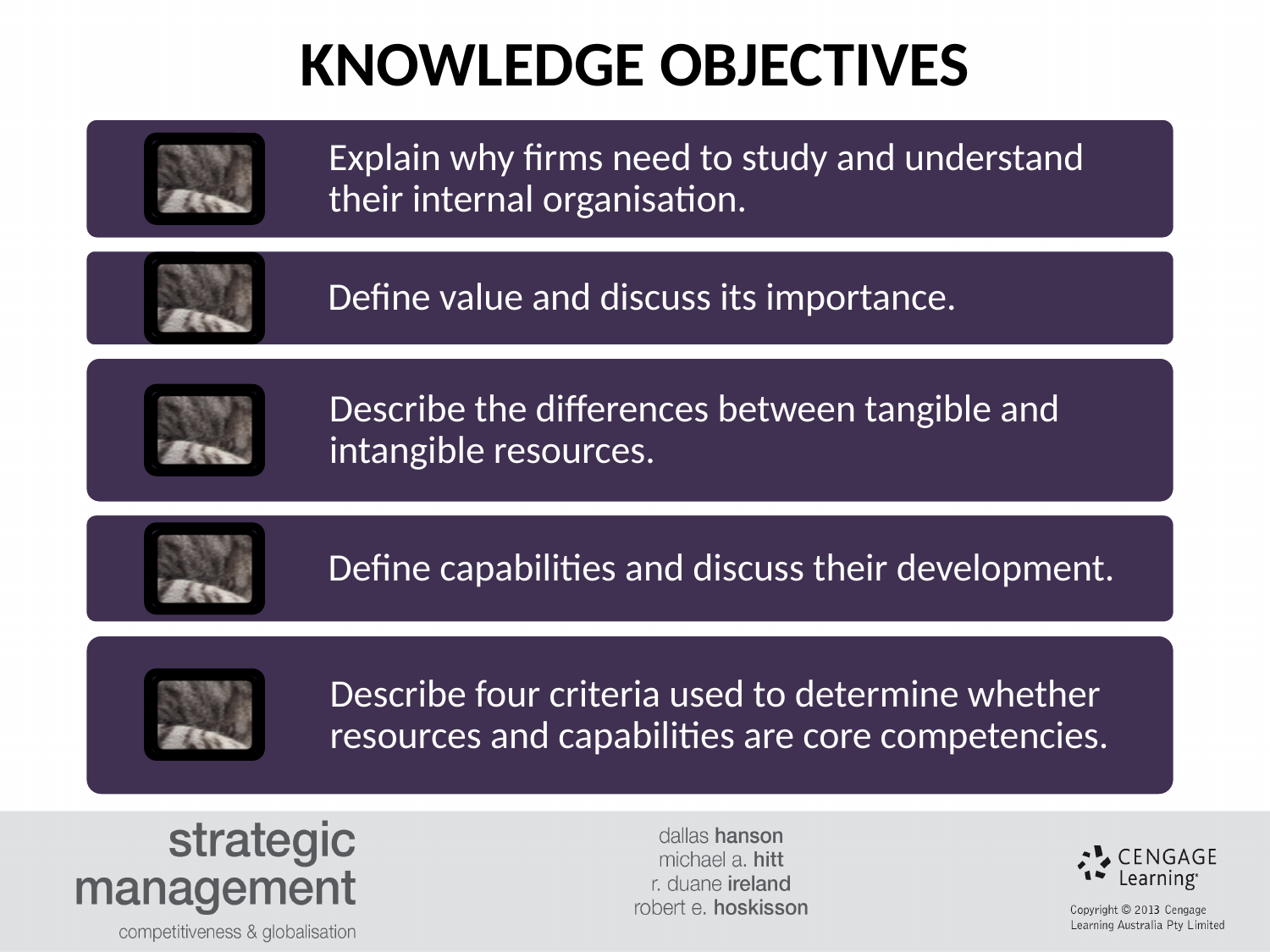

KNOWLEDGE OBJECTIVES
Explain why firms need to study and understand their internal organisation.
Define value and discuss its importance.
Describe the differences between tangible and intangible resources.
Define capabilities and discuss their development.
Describe four criteria used to determine whether resources and capabilities are core competencies.